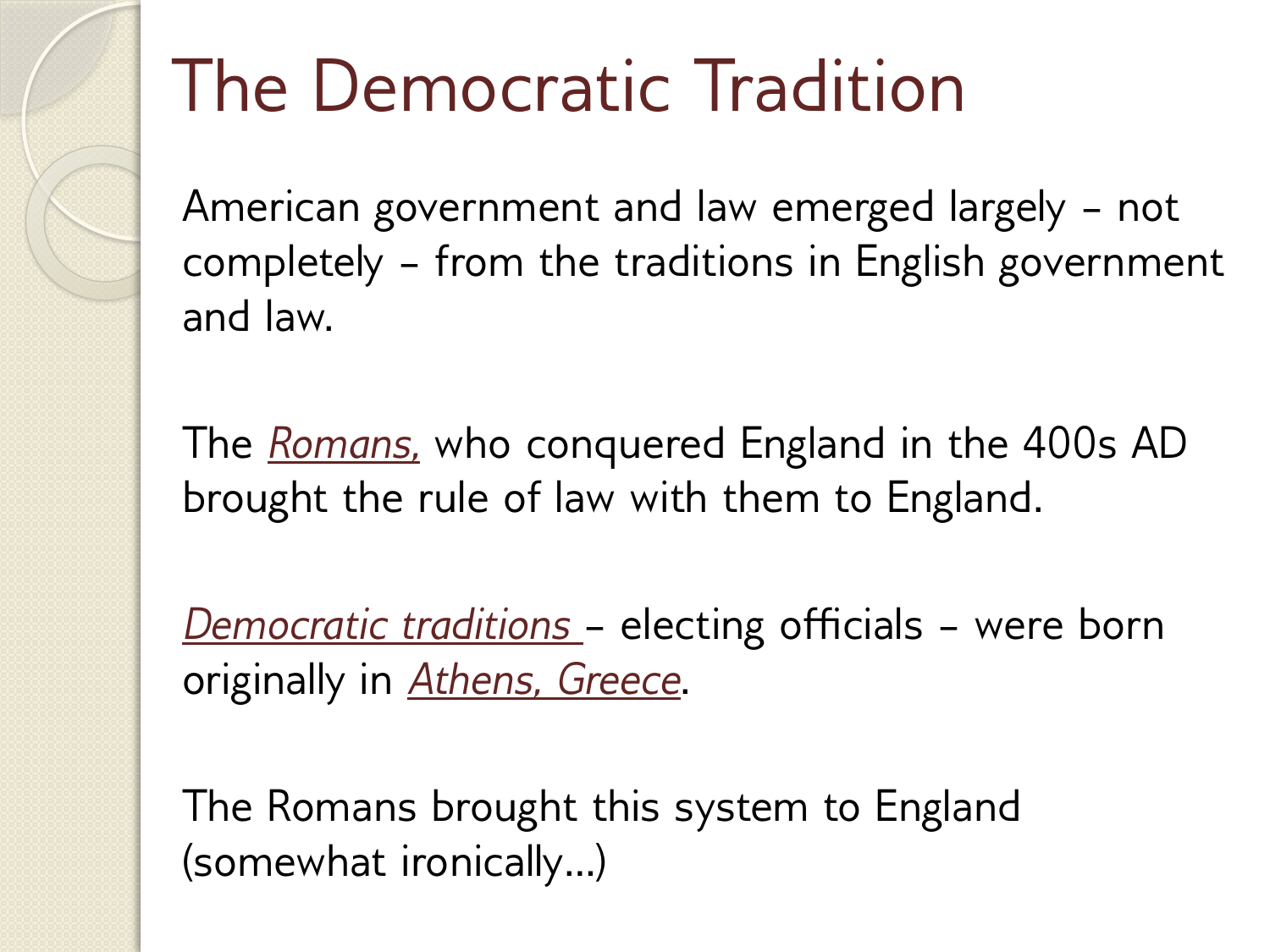

# The Democratic Tradition
American government and law emerged largely – not completely – from the traditions in English government and law.

The Romans, who conquered England in the 400s AD brought the rule of law with them to England.

Democratic traditions – electing officials – were born originally in Athens, Greece.

The Romans brought this system to England (somewhat ironically…)